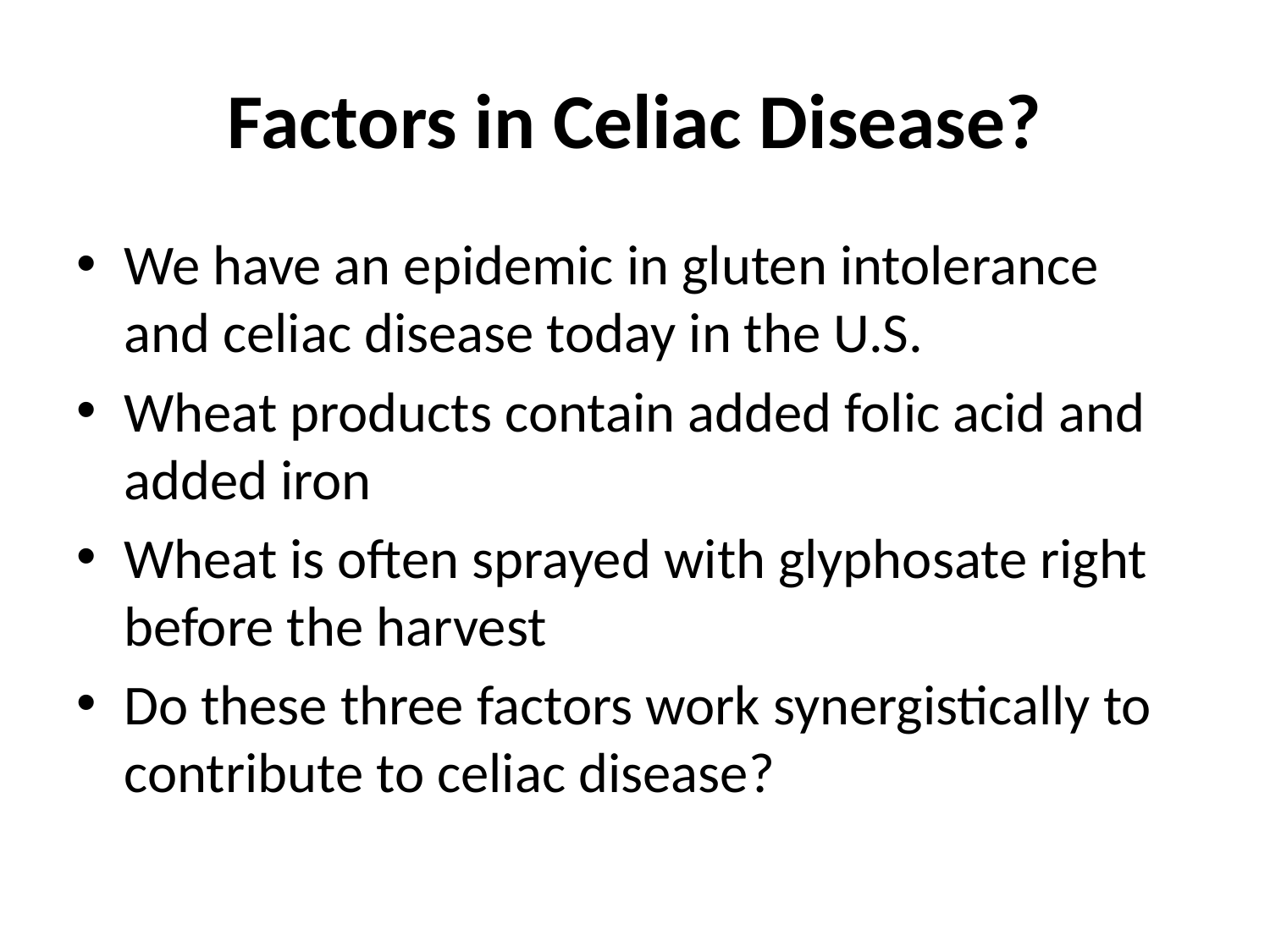

# Factors in Celiac Disease?
We have an epidemic in gluten intolerance and celiac disease today in the U.S.
Wheat products contain added folic acid and added iron
Wheat is often sprayed with glyphosate right before the harvest
Do these three factors work synergistically to contribute to celiac disease?